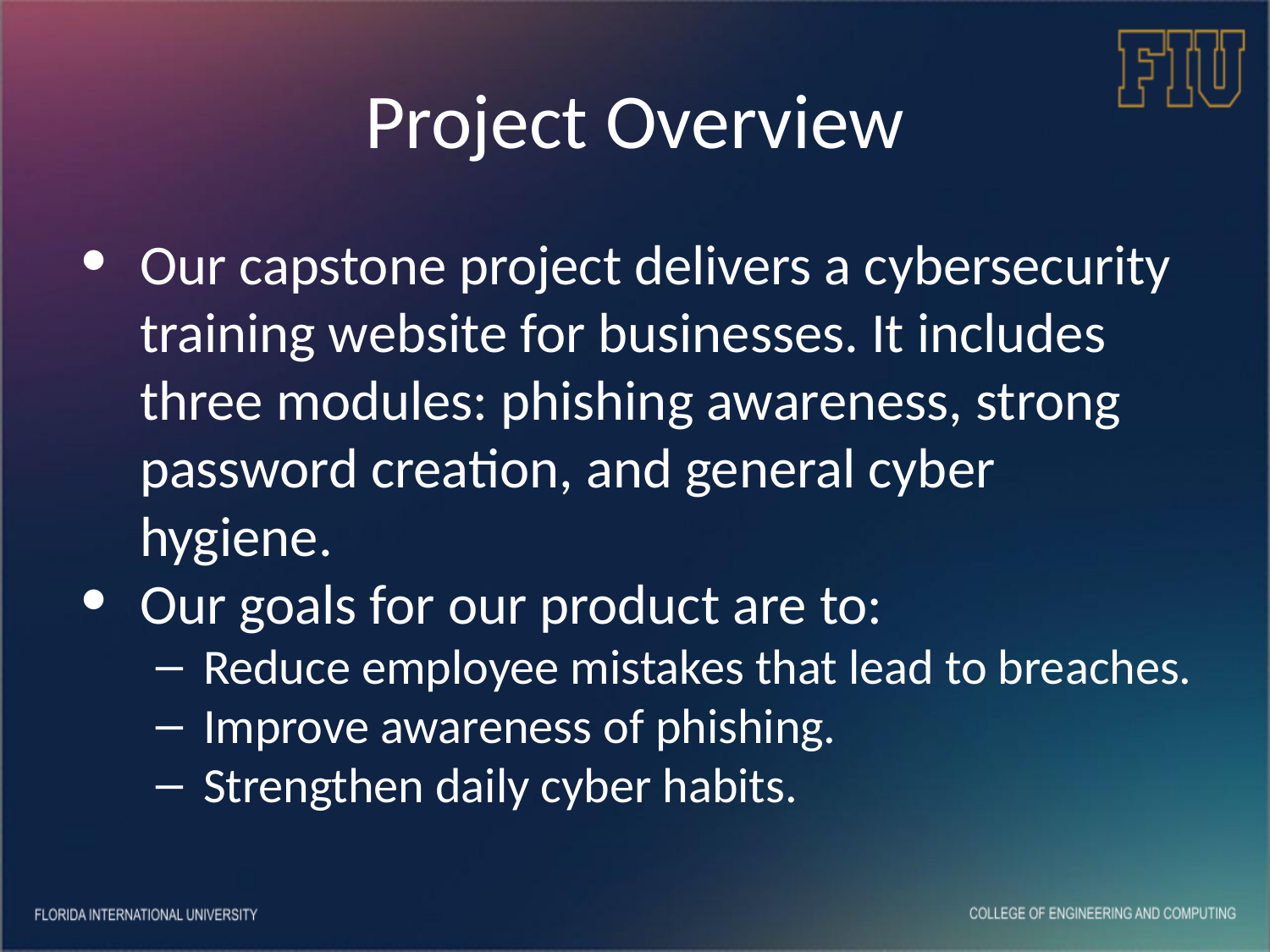

# Project Overview
Our capstone project delivers a cybersecurity training website for businesses. It includes three modules: phishing awareness, strong password creation, and general cyber hygiene.
Our goals for our product are to:
Reduce employee mistakes that lead to breaches.
Improve awareness of phishing.
Strengthen daily cyber habits.